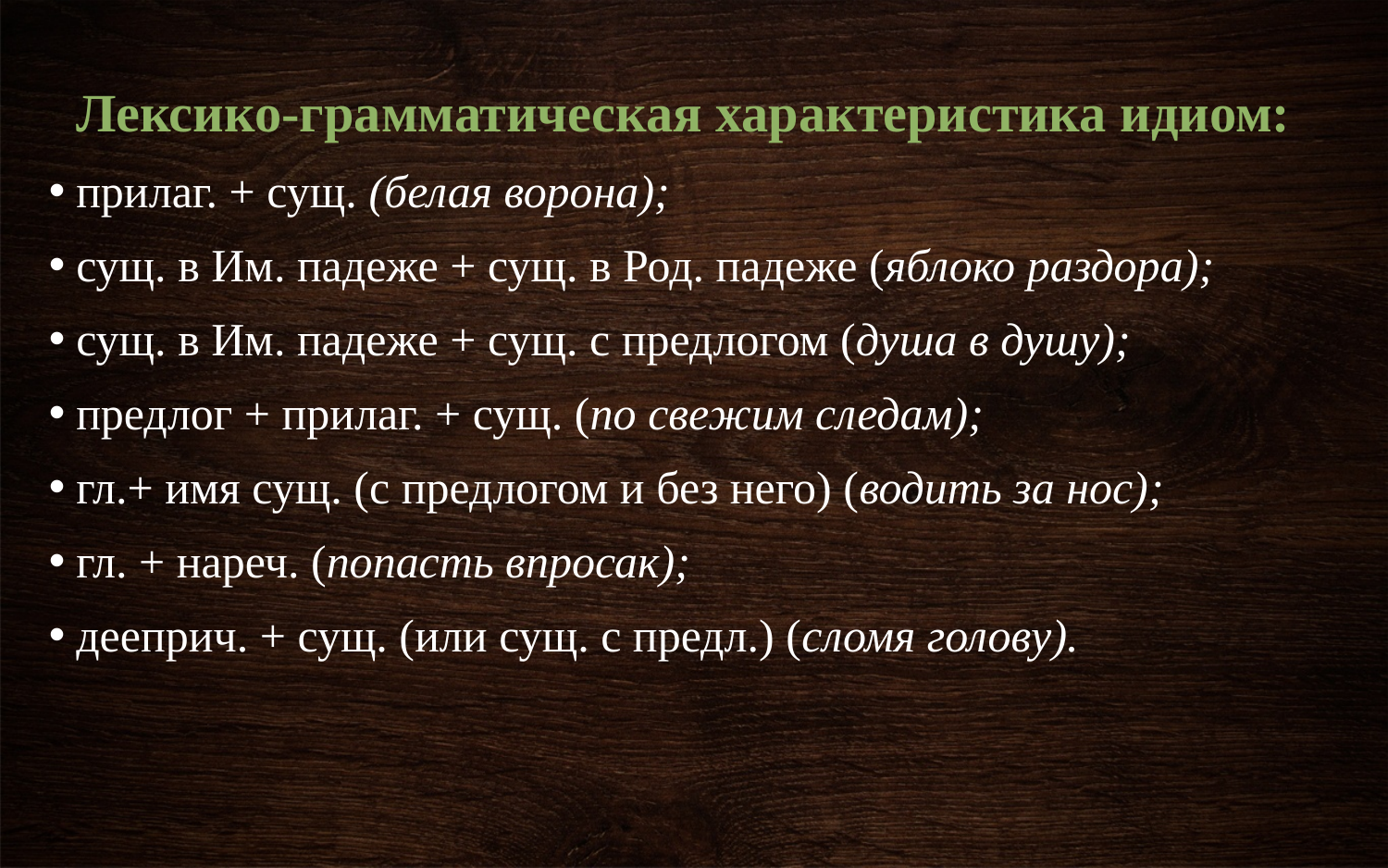

Лексико-грамматическая характеристика идиом:
прилаг. + сущ. (белая ворона);
сущ. в Им. падеже + сущ. в Род. падеже (яблоко раздора);
сущ. в Им. падеже + сущ. с предлогом (душа в душу);
предлог + прилаг. + сущ. (по свежим следам);
гл.+ имя сущ. (с предлогом и без него) (водить за нос);
гл. + нареч. (попасть впросак);
дееприч. + сущ. (или сущ. с предл.) (сломя голову).